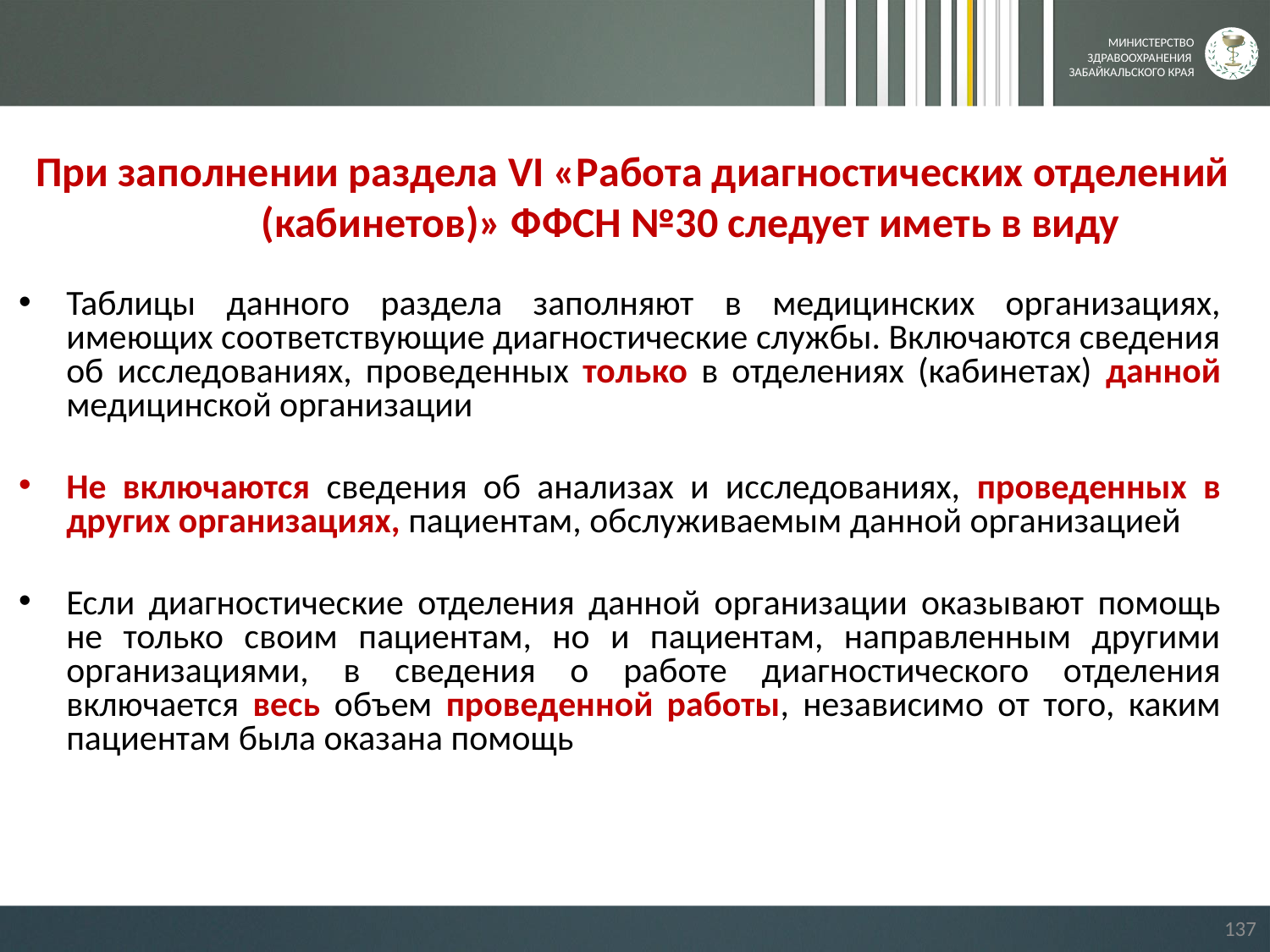

При заполнении раздела VI «Работа диагностических отделений (кабинетов)» ФФСН №30 следует иметь в виду

Таблицы данного раздела заполняют в медицинских организациях, имеющих соответствующие диагностические службы. Включаются сведения об исследованиях, проведенных только в отделениях (кабинетах) данной медицинской организации

Не включаются сведения об анализах и исследованиях, проведенных в других организациях, пациентам, обслуживаемым данной организацией

Если диагностические отделения данной организации оказывают помощь не только своим пациентам, но и пациентам, направленным другими организациями, в сведения о работе диагностического отделения включается весь объем проведенной работы, независимо от того, каким пациентам была оказана помощь
137